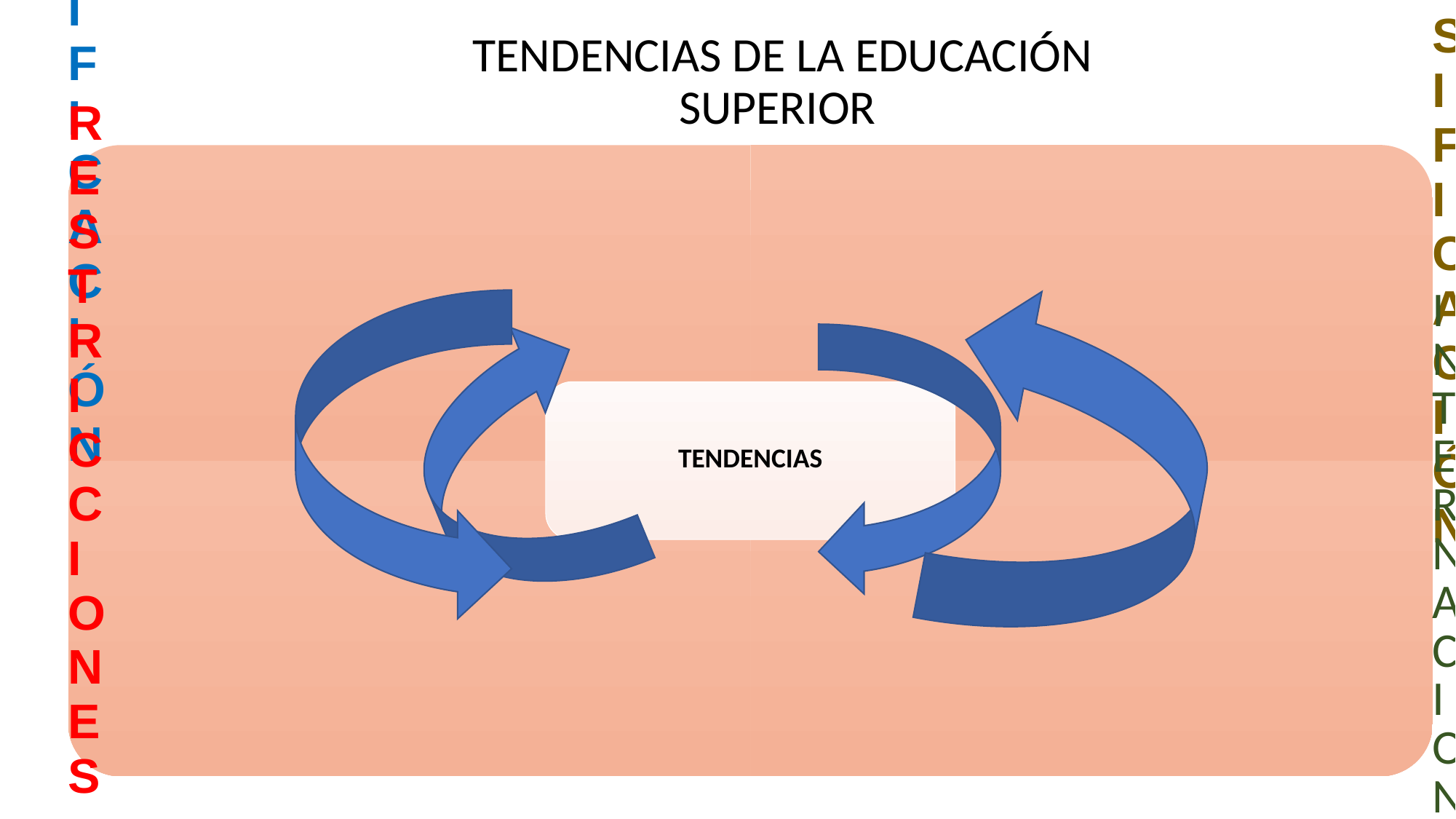

# TENDENCIAS DE LA EDUCACIÓN SUPERIOR
TENDENCIAS